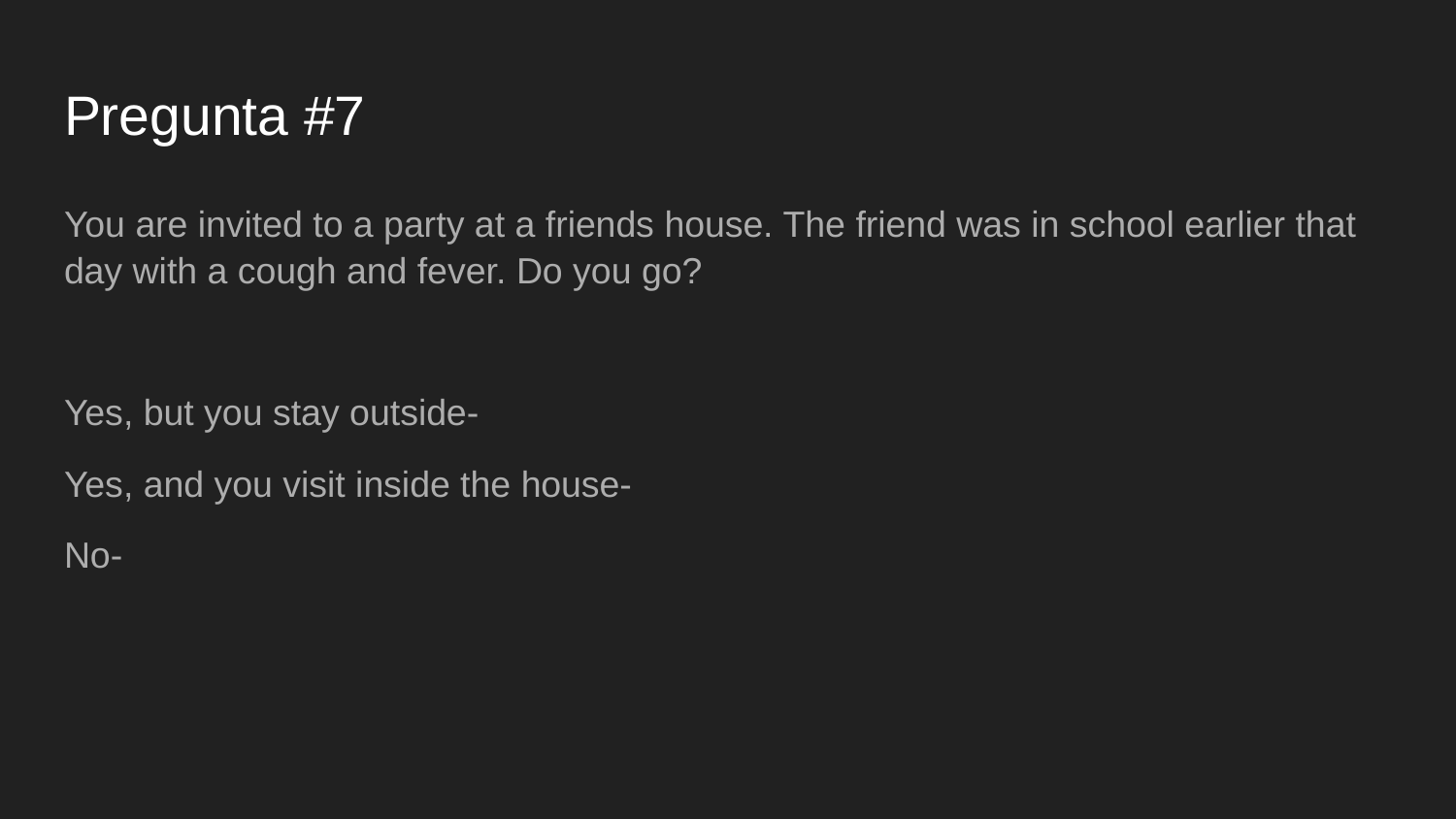

# Pregunta #7
You are invited to a party at a friends house. The friend was in school earlier that day with a cough and fever. Do you go?

Yes, but you stay outside-
Yes, and you visit inside the house-
No-